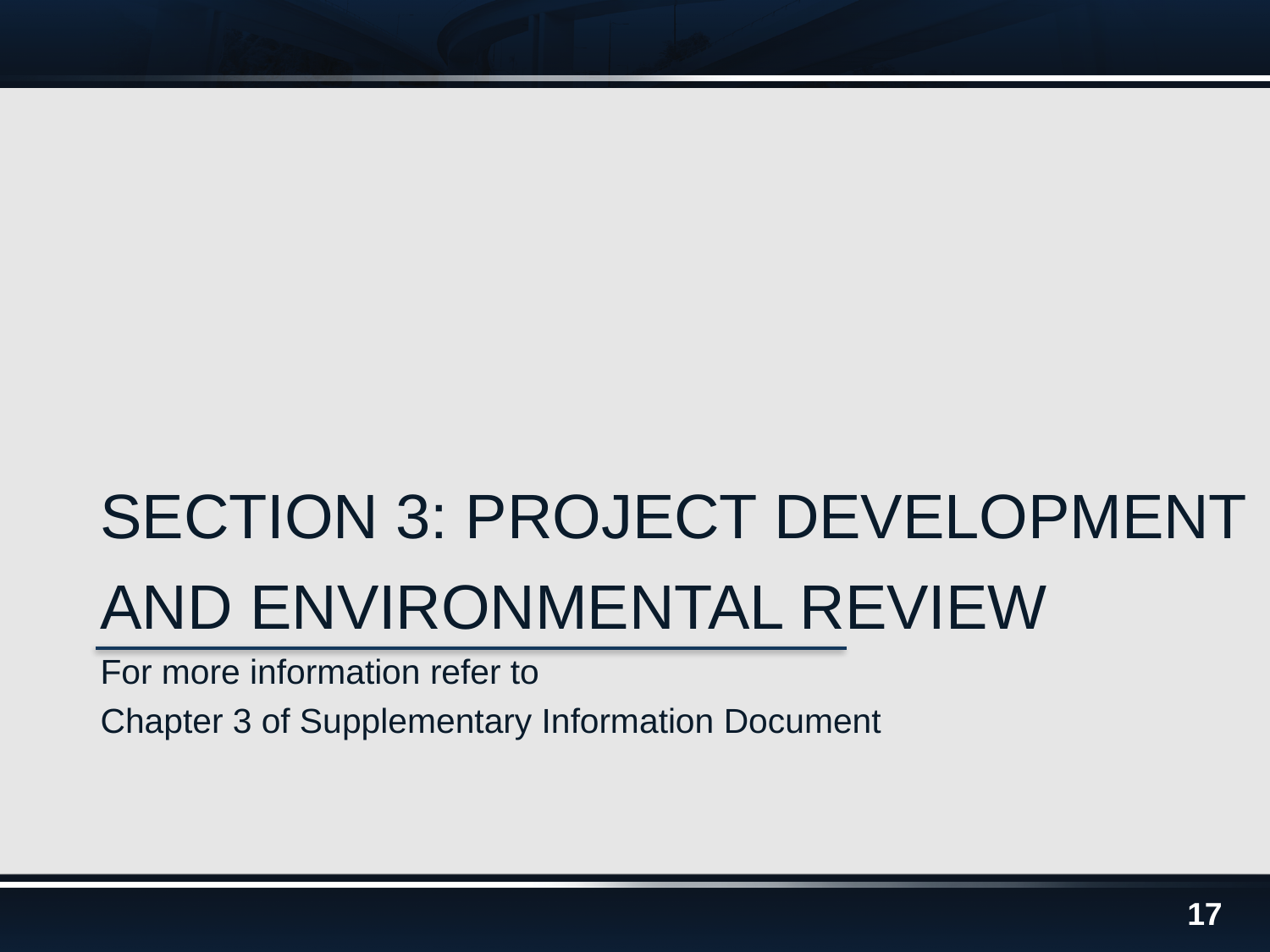

# Section 3: Project Development and Environmental Review For more information refer to Chapter 3 of Supplementary Information Document